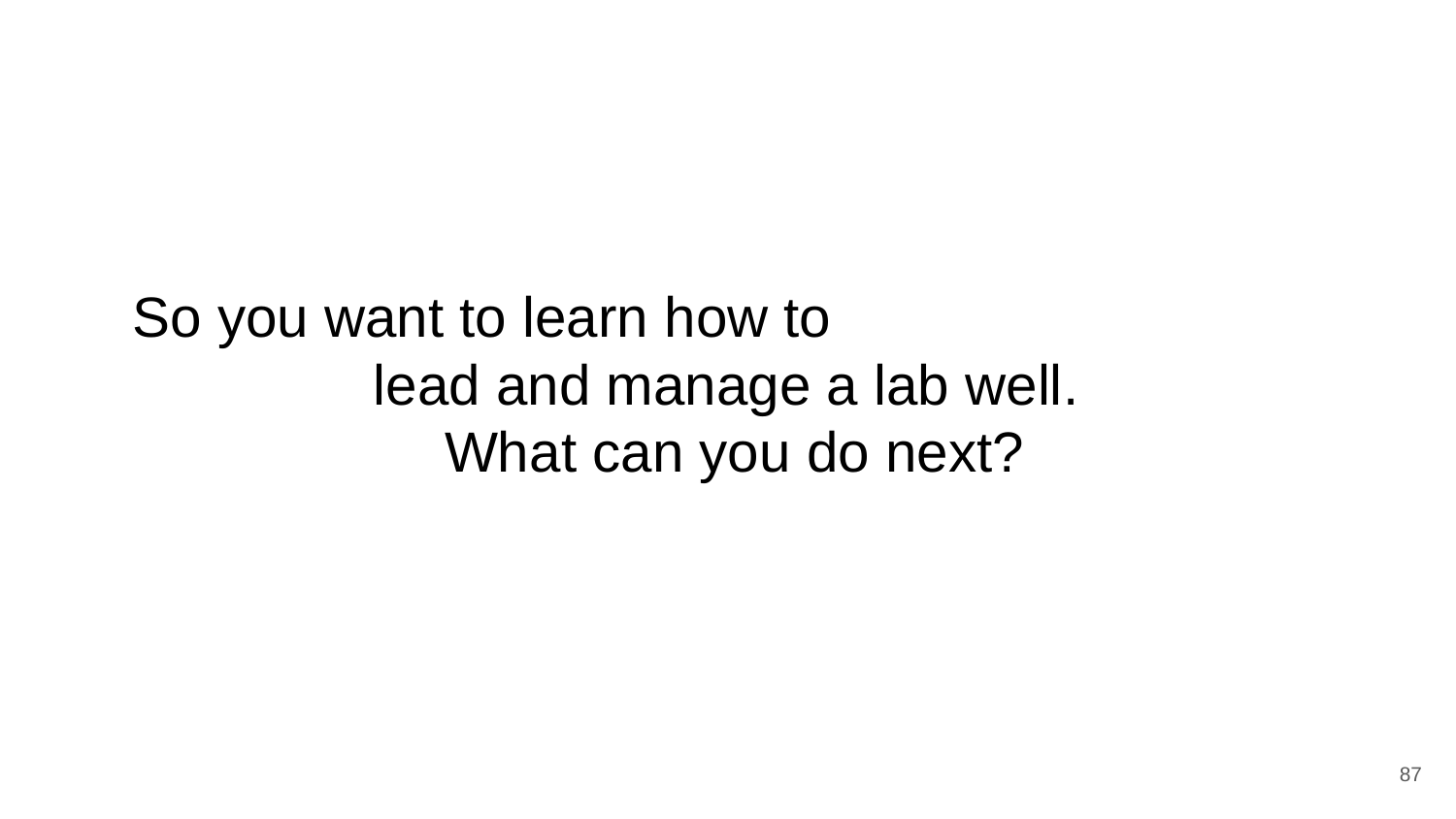

# So you want to learn how to                                 lead and manage a lab well.
What can you do next?
87